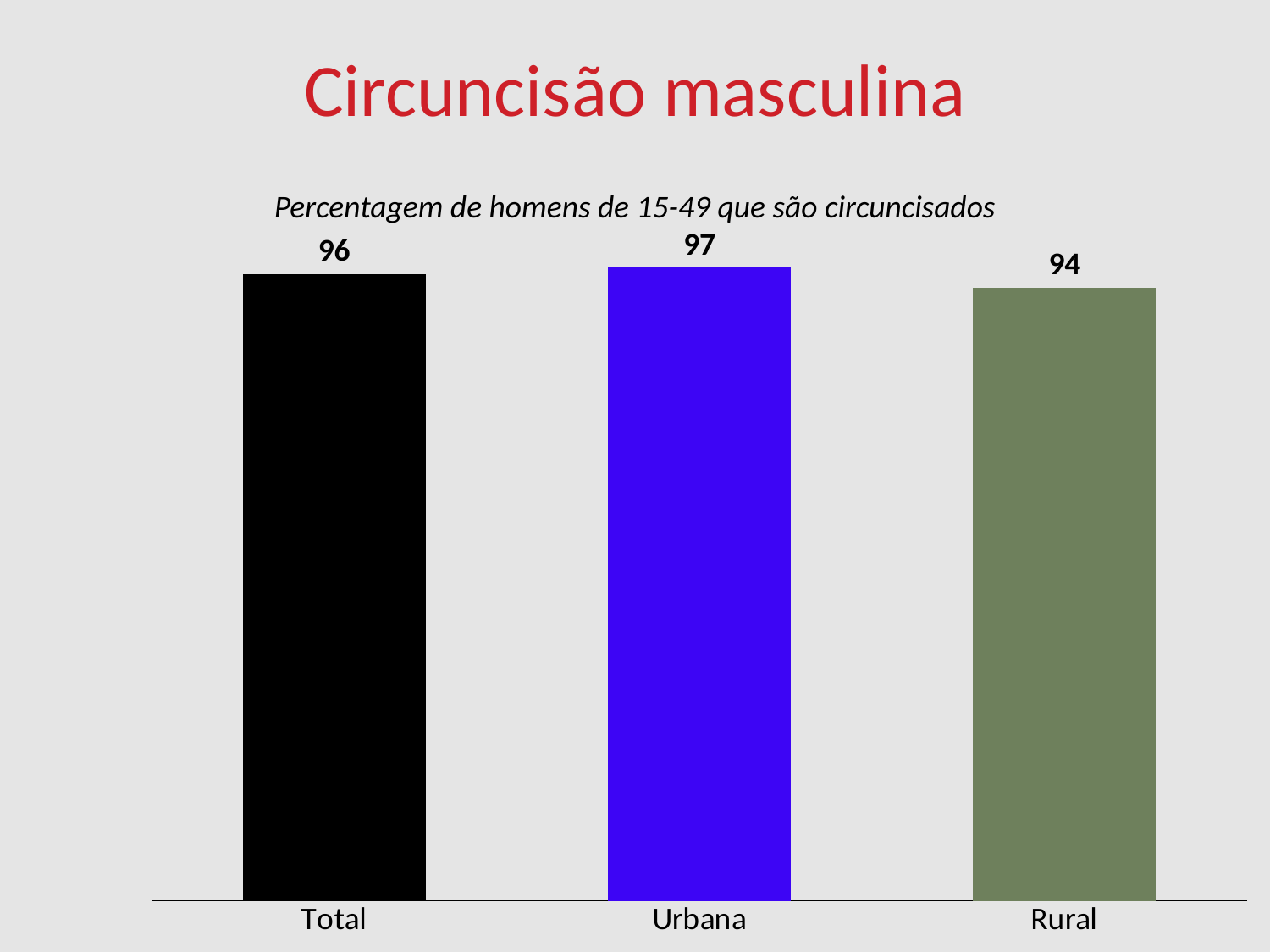

Circuncisão masculina
Percentagem de homens de 15-49 que são circuncisados

### Chart

| Category | Column1 |
|---|---|
| Total | 96.0 |
| Urbana | 97.0 |
| Rural | 94.0 |